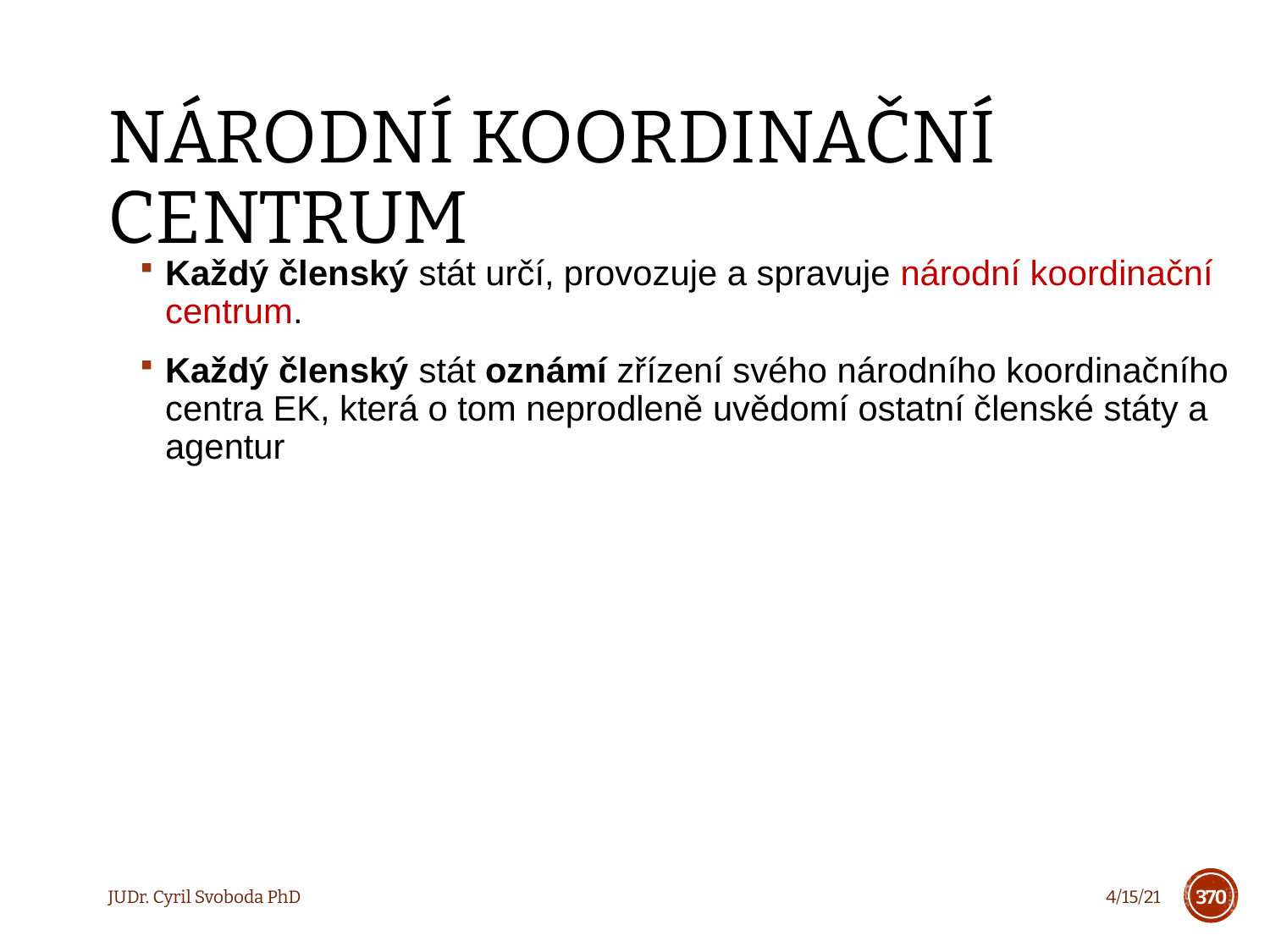

# Národní koordinační centrum
Každý členský stát určí, provozuje a spravuje národní koordinační centrum.
Každý členský stát oznámí zřízení svého národního koordinačního centra EK, která o tom neprodleně uvědomí ostatní členské státy a agentur
JUDr. Cyril Svoboda PhD
4/15/21
370